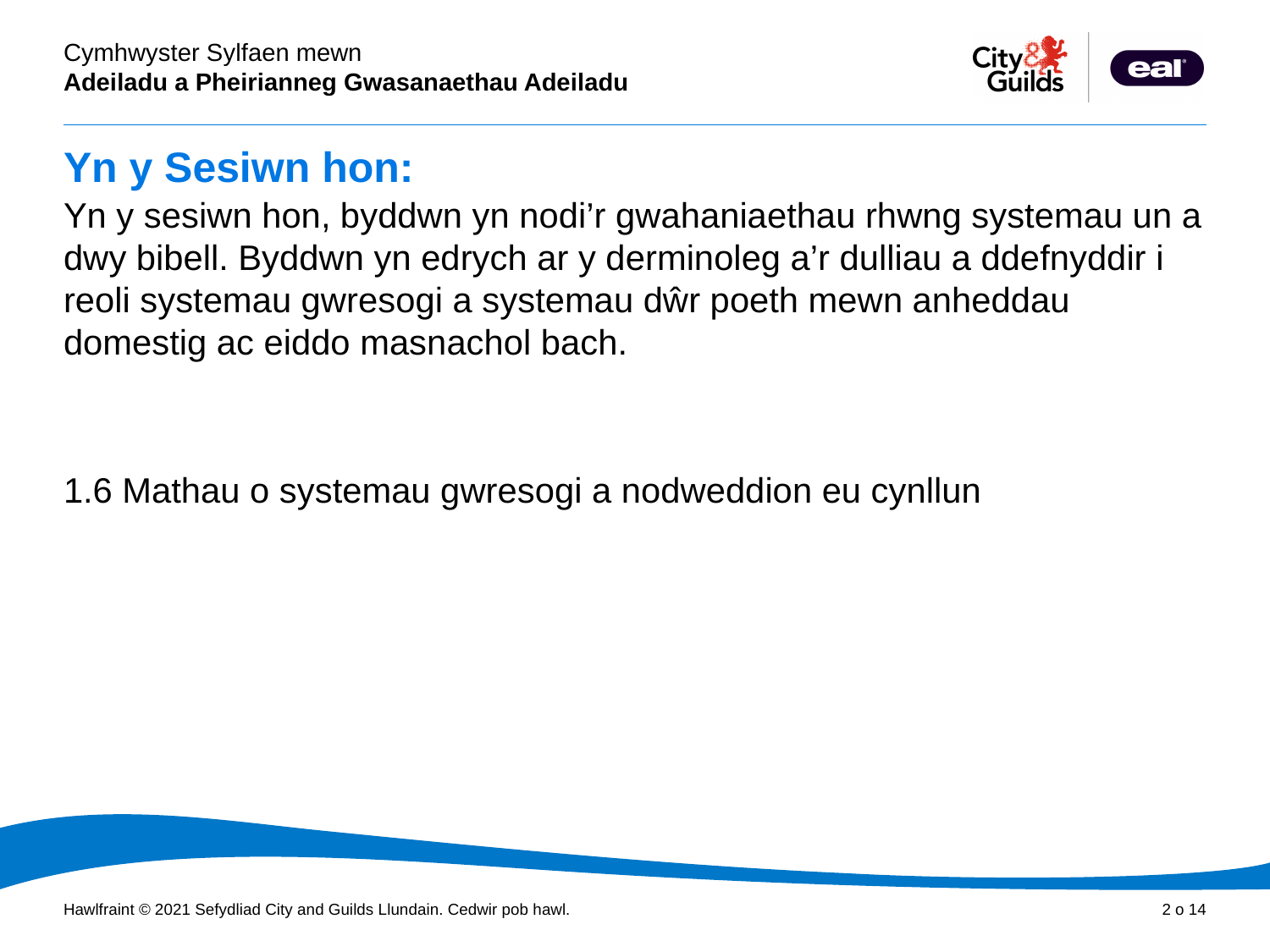

# Yn y Sesiwn hon:
Yn y sesiwn hon, byddwn yn nodi’r gwahaniaethau rhwng systemau un a dwy bibell. Byddwn yn edrych ar y derminoleg a’r dulliau a ddefnyddir i reoli systemau gwresogi a systemau dŵr poeth mewn anheddau domestig ac eiddo masnachol bach.

1.6 Mathau o systemau gwresogi a nodweddion eu cynllun